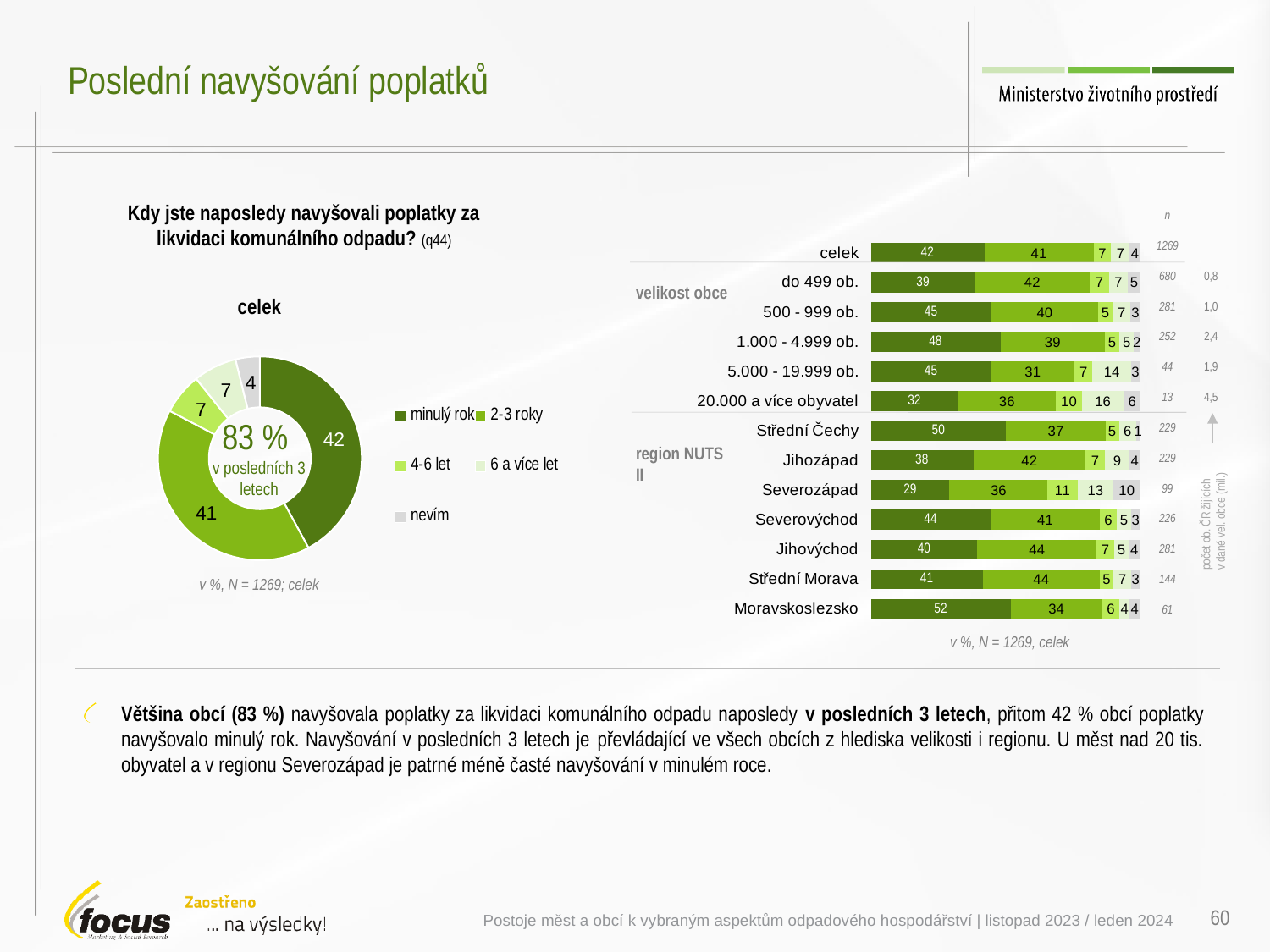

# Poslední navyšování poplatků
Kdy jste naposledy navyšovali poplatky za likvidaci komunálního odpadu? (q44)
| n |  |
| --- | --- |
| 1269 |  |
| 680 | 0,8 |
| 281 | 1,0 |
| 252 | 2,4 |
| 44 | 1,9 |
| 13 | 4,5 |
| 229 |  |
| 229 |  |
| 99 |  |
| 226 |  |
| 281 |  |
| 144 |  |
| 61 |  |

### Chart

| Category |  |  |  |  |  |
|---|---|---|---|---|---|
| celek | 42.08155929402 | 40.6256503023 | 6.54673930126 | 6.899350303614 | 3.846700798809 |
| do 499 ob. | 38.76826816718 | 42.38069118338 | 7.385176920406 | 6.938443703803 | 4.527420025232 |
| 500 - 999 ob. | 44.6909774188 | 39.76478186284 | 5.323015256336 | 6.737537970181 | 3.483687491835 |
| 1.000 - 4.999 ob. | 48.13385383169 | 38.78409292401 | 5.450843181566 | 5.242183017499 | 2.38902704523 |
| 5.000 - 19.999 ob. | 44.71374448378 | 30.82958757059 | 6.782175320967 | 14.27335811884 | 3.401134505821 |
| 20.000 a více obyvatel | 32.42143806705 | 36.32167920031 | 9.651037162051 | 15.67265204651 | 5.933193524081 |
| Střední Čechy | 50.25189466718 | 36.93870354416 | 4.934684181777 | 6.447659669476 | 1.427057937407 |
| Jihozápad | 38.04168938699 | 41.60598642157 | 7.304788667583 | 9.073346454166 | 3.974189069688 |
| Severozápad | 29.18437873152 | 36.43292884716 | 11.24611181031 | 13.15188296822 | 9.98469764278 |
| Severovýchod | 44.45983918712 | 40.62913439128 | 6.238503138298 | 5.386528787874 | 3.285994495431 |
| Jihovýchod | 39.54649580827 | 44.25353869655 | 6.579681227995 | 5.360633171547 | 4.259651095639 |
| Střední Morava | 41.47502239868 | 43.54360742615 | 5.10430482641 | 6.585402717944 | 3.291662630816 |
| Moravskoslezsko | 51.90543427874 | 34.01426485838 | 6.491829208439 | 3.657556250823 | 3.93091540362 |
velikost obce
celek

### Chart

| Category |  |
|---|---|
| minulý rok | 42.08155929402 |
| 2-3 roky | 40.6256503023 |
| 4-6 let | 6.54673930126 |
| 6 a více let | 6.899350303614 |
| nevím | 3.846700798809 |
83 %
v posledních 3 letech

region NUTS II
počet ob. ČR žijících
v dané vel. obce (mil.)
v %, N = 1269; celek
v %, N = 1269, celek
Většina obcí (83 %) navyšovala poplatky za likvidaci komunálního odpadu naposledy v posledních 3 letech, přitom 42 % obcí poplatky navyšovalo minulý rok. Navyšování v posledních 3 letech je převládající ve všech obcích z hlediska velikosti i regionu. U měst nad 20 tis. obyvatel a v regionu Severozápad je patrné méně časté navyšování v minulém roce.